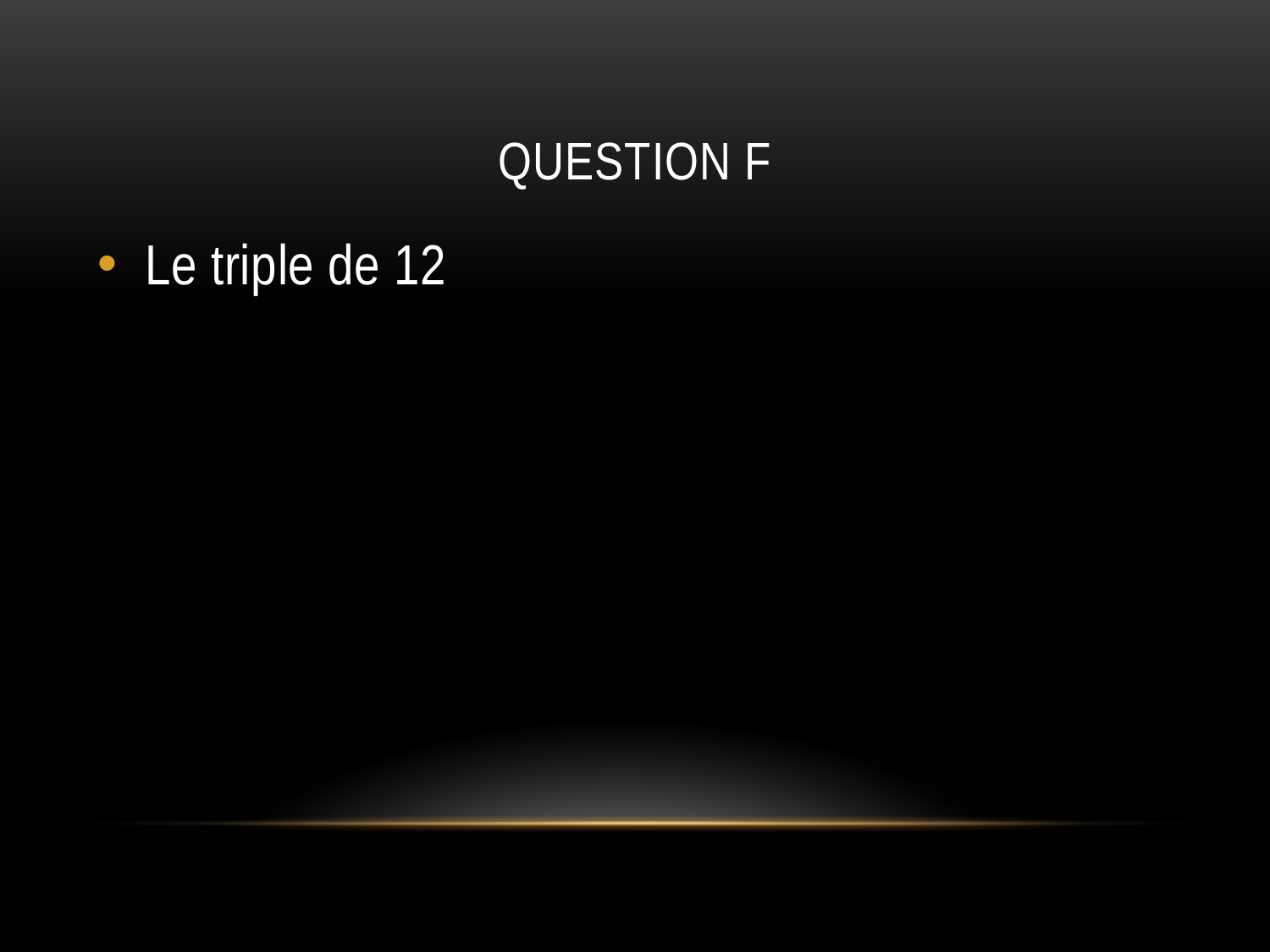

# QUESTION F
Le triple de 12